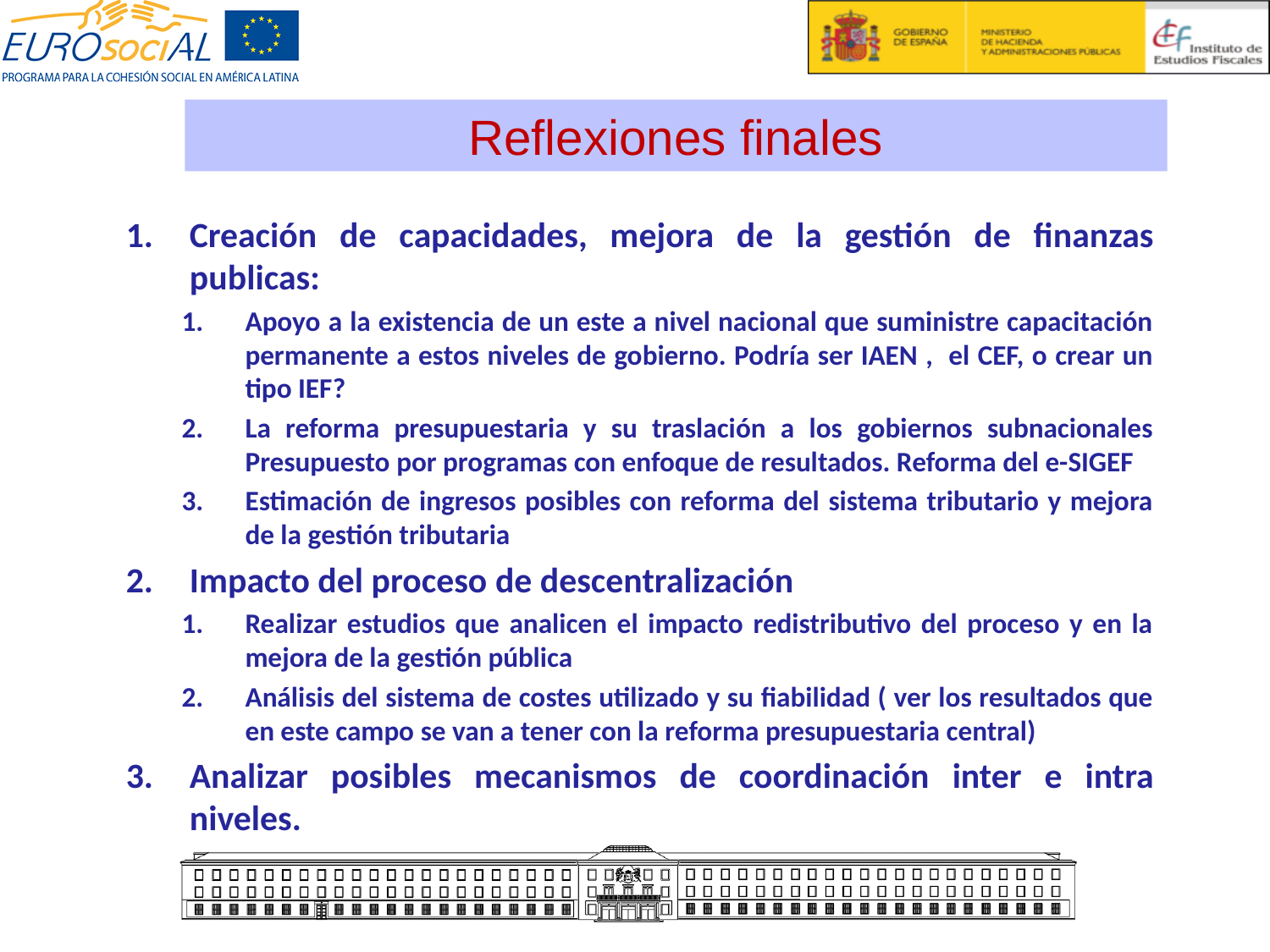

Reflexiones finales
Creación de capacidades, mejora de la gestión de finanzas publicas:
Apoyo a la existencia de un este a nivel nacional que suministre capacitación permanente a estos niveles de gobierno. Podría ser IAEN ,  el CEF, o crear un tipo IEF?
La reforma presupuestaria y su traslación a los gobiernos subnacionales Presupuesto por programas con enfoque de resultados. Reforma del e-SIGEF
Estimación de ingresos posibles con reforma del sistema tributario y mejora de la gestión tributaria
Impacto del proceso de descentralización
Realizar estudios que analicen el impacto redistributivo del proceso y en la mejora de la gestión pública
Análisis del sistema de costes utilizado y su fiabilidad ( ver los resultados que en este campo se van a tener con la reforma presupuestaria central)
Analizar posibles mecanismos de coordinación inter e intra niveles.